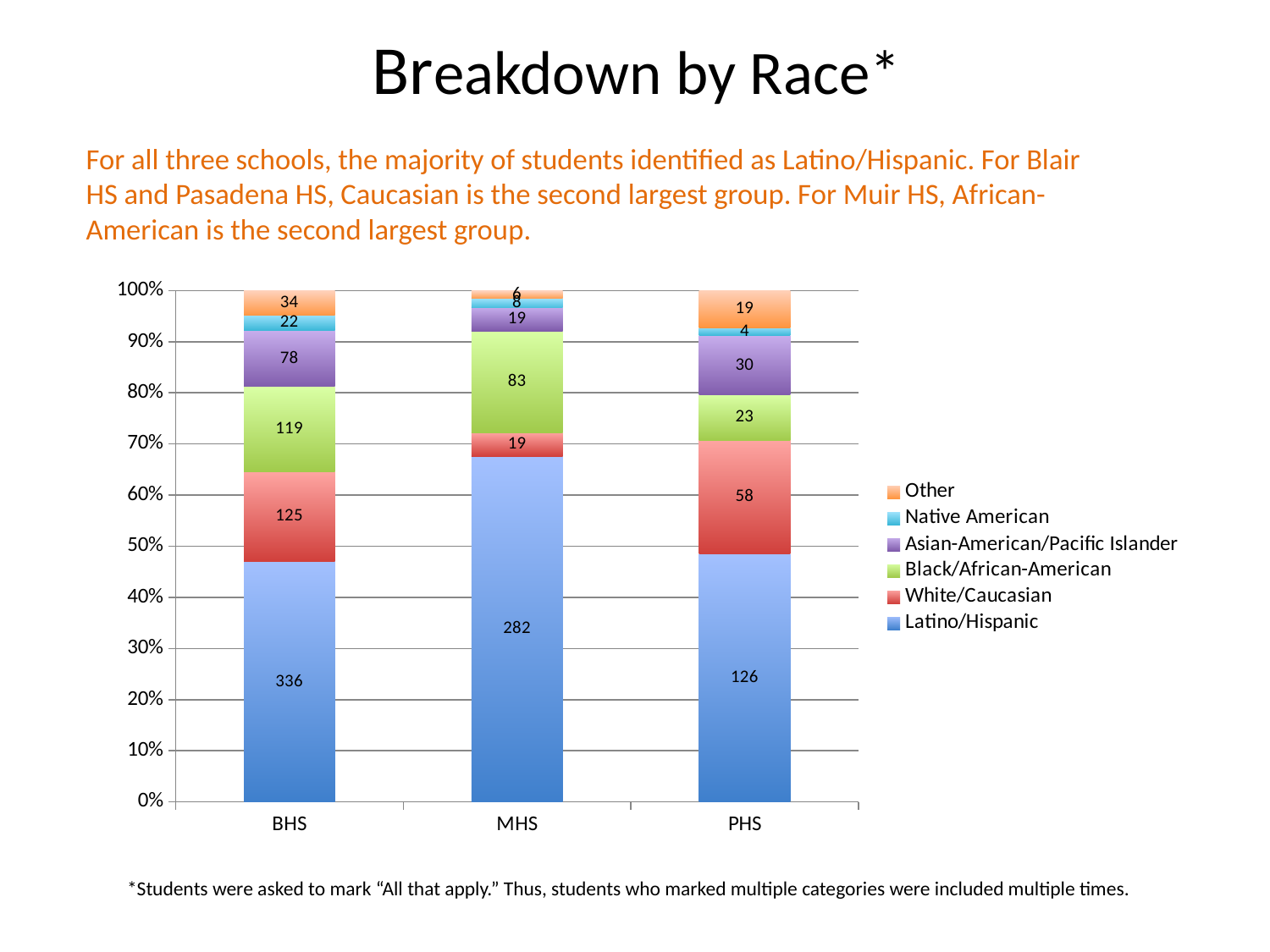

# Breakdown by Race*
For all three schools, the majority of students identified as Latino/Hispanic. For Blair HS and Pasadena HS, Caucasian is the second largest group. For Muir HS, African-American is the second largest group.

### Chart

| Category | Latino/Hispanic | White/Caucasian | Black/African-American | Asian-American/Pacific Islander | Native American | Other |
|---|---|---|---|---|---|---|
| BHS | 336.0 | 125.0 | 119.0 | 78.0 | 22.0 | 34.0 |
| MHS | 282.0 | 19.0 | 83.0 | 19.0 | 8.0 | 6.0 |
| PHS | 126.0 | 58.0 | 23.0 | 30.0 | 4.0 | 19.0 |
*Students were asked to mark “All that apply.” Thus, students who marked multiple categories were included multiple times.